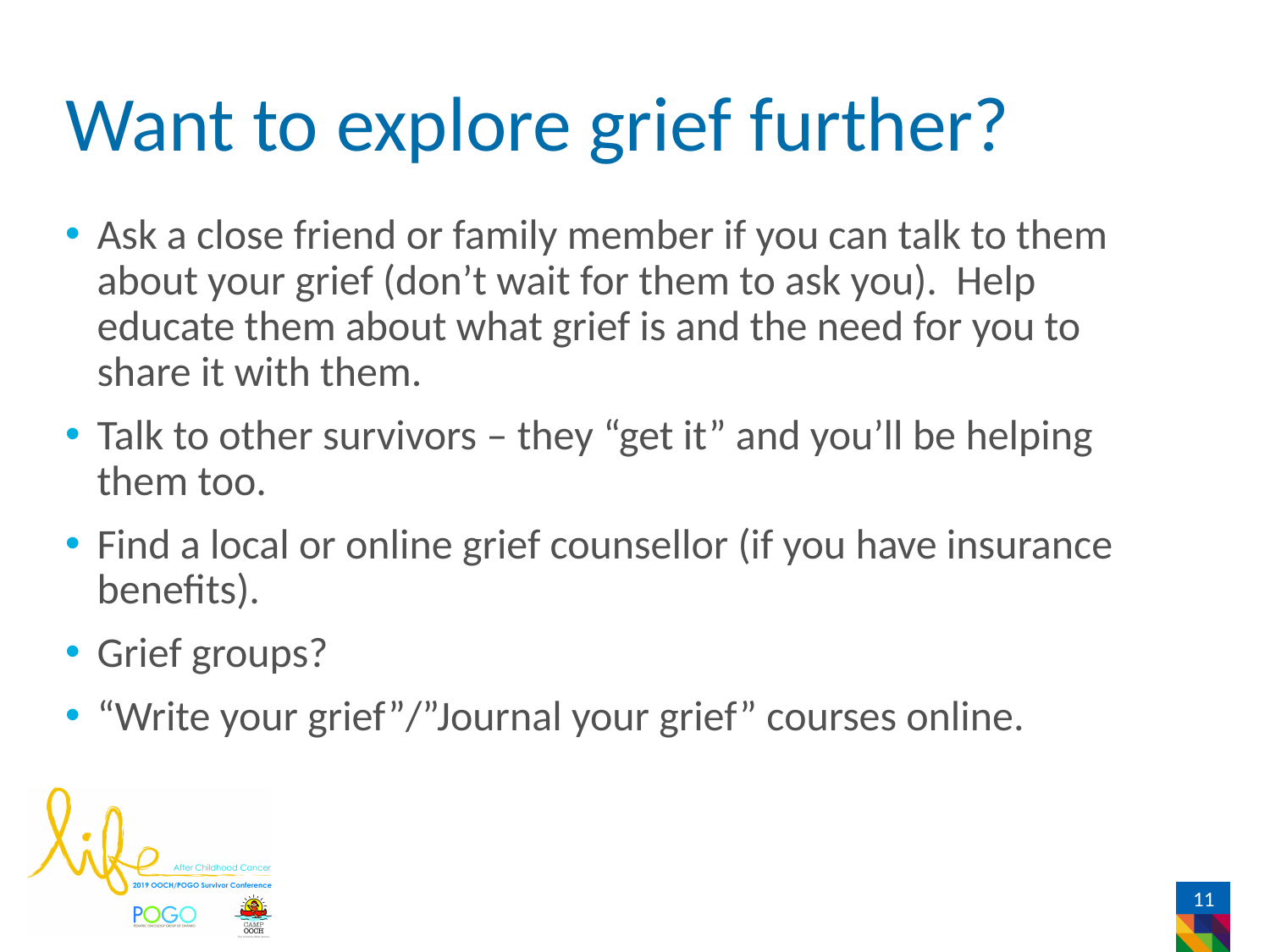

# Want to explore grief further?
Ask a close friend or family member if you can talk to them about your grief (don’t wait for them to ask you).  Help educate them about what grief is and the need for you to share it with them.
Talk to other survivors – they “get it” and you’ll be helping them too.
Find a local or online grief counsellor (if you have insurance benefits).
Grief groups?
“Write your grief”/”Journal your grief” courses online.